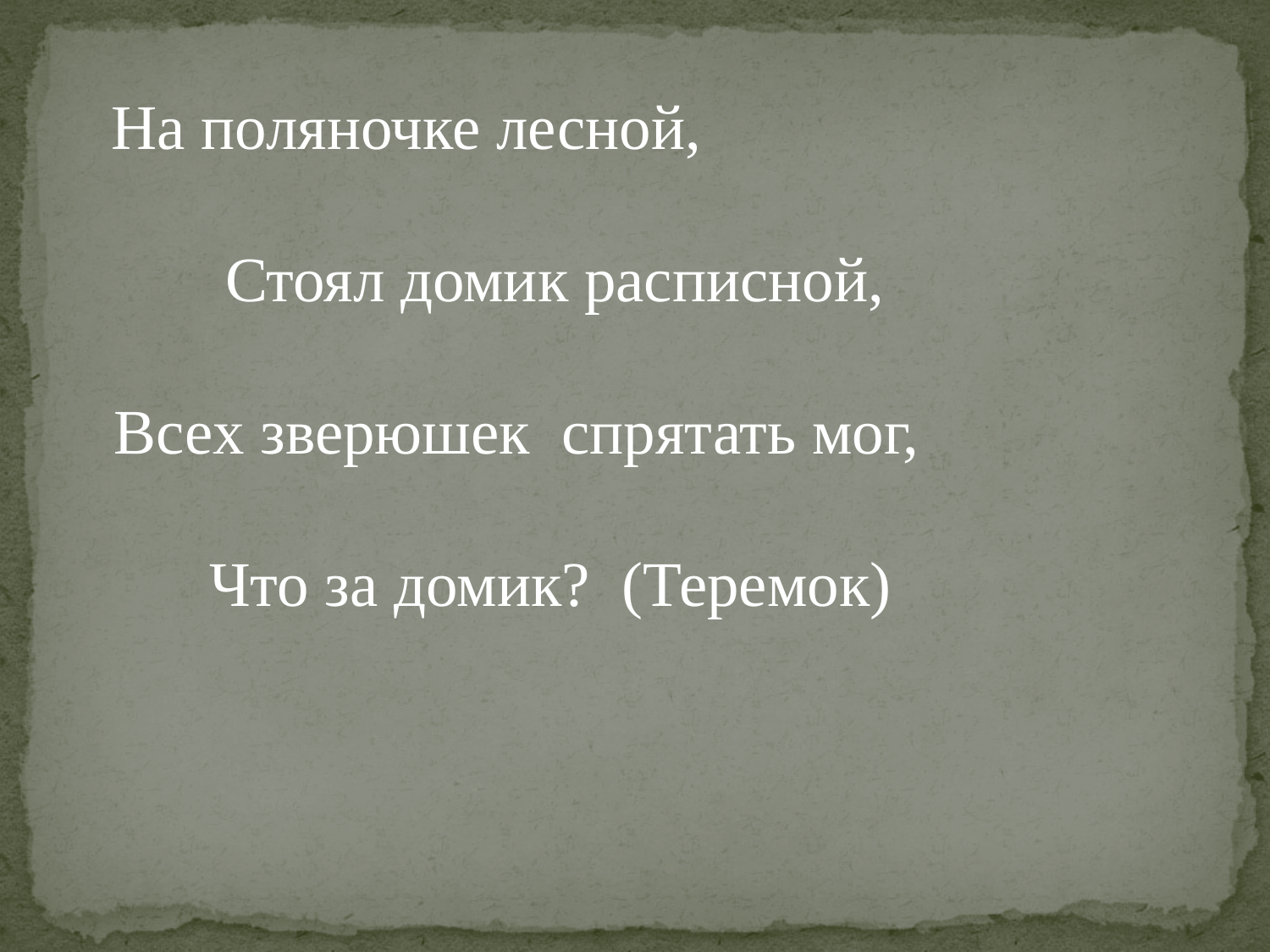

#
   На поляночке лесной,                                                                                                           Стоял домик расписной,                                                                                     Всех зверюшек  спрятать мог,                                                                                             Что за домик?  (Теремок)